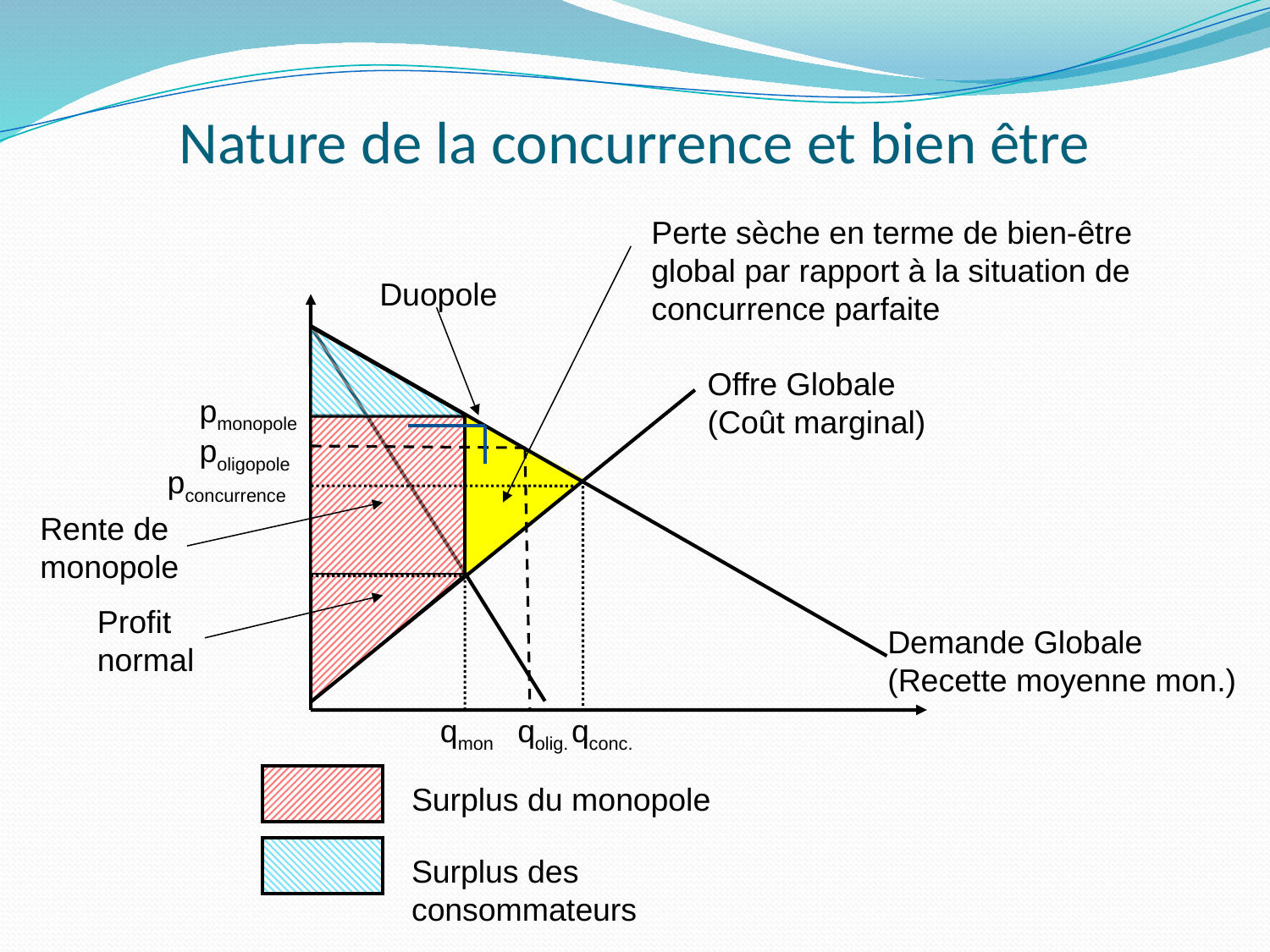

# Nature de la concurrence et bien être
Perte sèche en terme de bien-être global par rapport à la situation de concurrence parfaite

Duopole

Offre Globale (Coût marginal)
pmonopole

poligopole

pconcurrence

Rente de monopole

Profit normal
Demande Globale (Recette moyenne mon.)
qmon
qolig.
qconc.

Surplus du monopole

Surplus des consommateurs